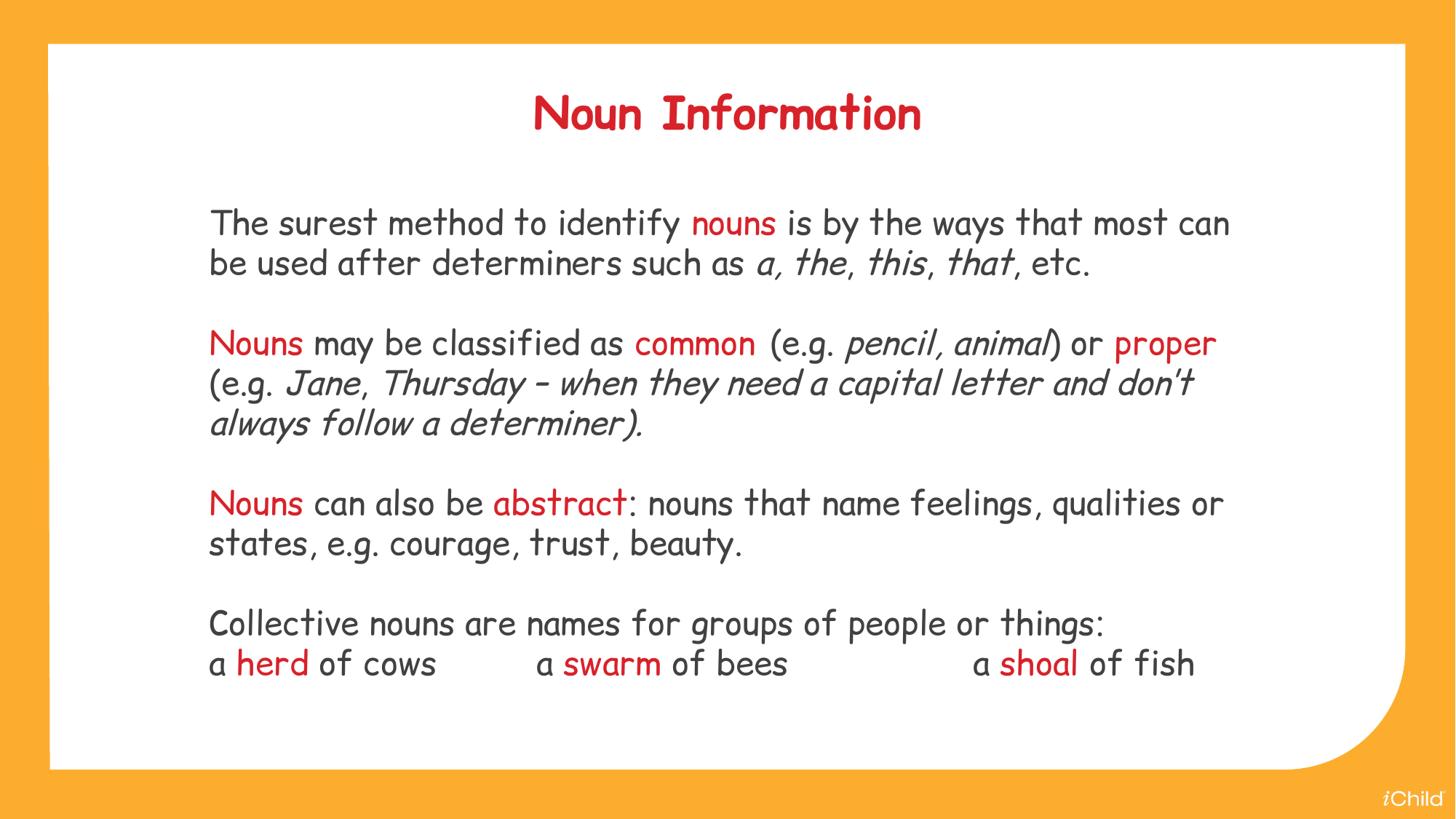

Noun Information
The surest method to identify nouns is by the ways that most can be used after determiners such as a, the, this, that, etc.

Nouns may be classified as common (e.g. pencil, animal) or proper (e.g. Jane, Thursday – when they need a capital letter and don’t always follow a determiner).

Nouns can also be abstract: nouns that name feelings, qualities or states, e.g. courage, trust, beauty.

Collective nouns are names for groups of people or things:
a herd of cows	a swarm of bees		a shoal of fish